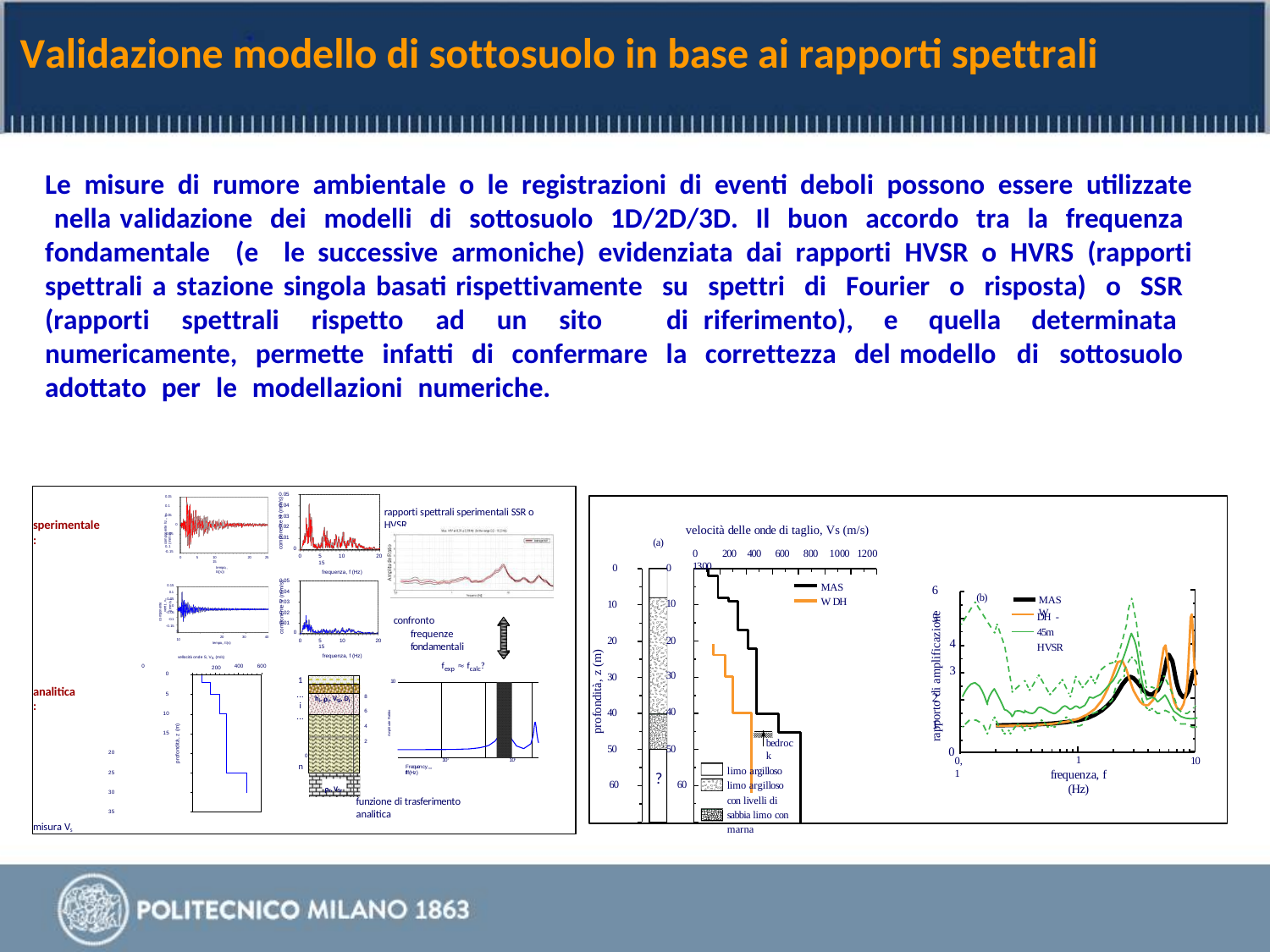

Validazione modello di sottosuolo in base ai rapporti spettrali
Le  misure  di  rumore  ambientale  o  le  registrazioni  di  eventi  deboli  possono  essere  utilizzate  nella validazione  dei  modelli  di  sottosuolo  1D/2D/3D.  Il  buon  accordo  tra  la  frequenza  fondamentale  (e  le successive armoniche) evidenziata dai rapporti HVSR o HVRS (rapporti spettrali a stazione singola basati rispettivamente  su  spettri  di  Fourier  o  risposta)  o  SSR  (rapporti  spettrali  rispetto  ad  un  sito    di riferimento),  e  quella  determinata  numericamente,  permette  infatti  di  confermare  la  correttezza  del modello  di  sottosuolo  adottato  per  le  modellazioni  numeriche.

0.05
componente H (mm/s)
0.15

0.04

0.03

0.02

0.01
0.1
componente hz,, vxx (mm/s))
rapporti spettrali sperimentali SSR o HVSR
0.05
sperimentale:
0
velocità delle onde di taglio, Vs (m/s)
0	200     400     600     800    1000   1200  1300

-0..05
(a)

-0..1
0
-0..15
5	10           15
frequenza, f (Hz)
0
20
0
5
10                 15
tempo,, tt((s))
20
25
0
0

0.05

0.04
0.03

0.02
0.01
MASW DH
componente V (mm/s)

6
0.15

0.1
0.05
0

-0.05
-0.1
-0.15
0	10

(b)

rapporto di amplificazione
MASW
componente verrtt,, vzz    ((mm/s)
10
10

DH  -45m HVSR
5
confronto  frequenze fondamentali

0

20
20
20
tempo,, tt(s)
30
40
4
profondità, z (m)
0
5            10            15
frequenza, f (Hz)
20

vellocità onde S, VS (m/s)
200

fexp  ≈ fcalc?

3
0
400
600
30
30
0

1
...
i
...

|  |
| --- |
|  |
| hi, ρi, VSi, Di |
|  |

10

analitica:

2
5

8

Amplitude Ratiiiio
40

40
6

10

1

profondità, z (m)

4

15

bedrock

2

50

50
0

20

0

1
frequenza, f (Hz)
0,1
10

100
101

n

limo argilloso limo argilloso con livelli di sabbia limo con marna
Frequency,,,, ffff(Hz)

?
25

60
60
ρρrr,, VVSrSr

ρr, VSr

30

funzione di trasferimento analitica

35

misura VS